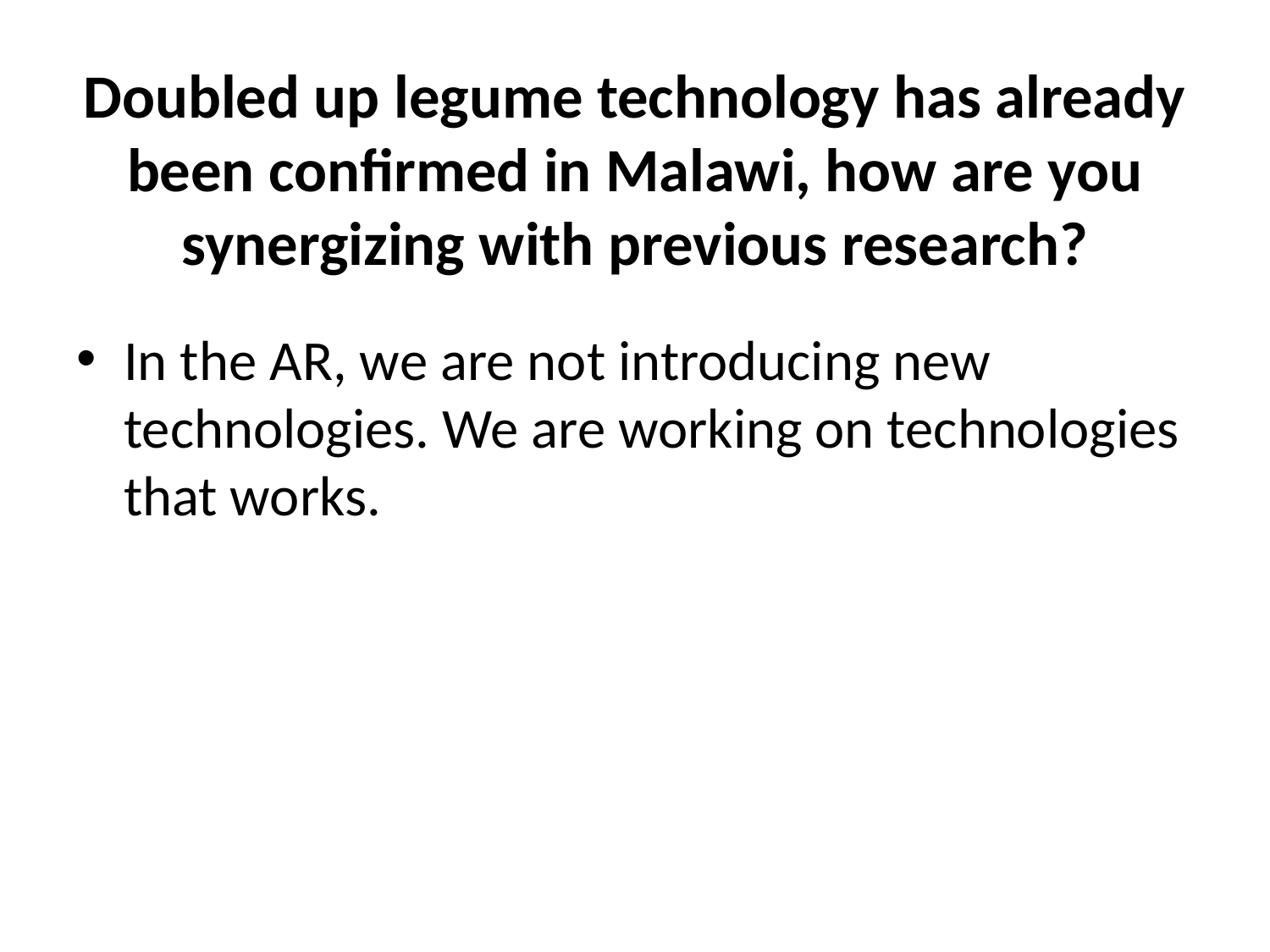

# Doubled up legume technology has already been confirmed in Malawi, how are you synergizing with previous research?
In the AR, we are not introducing new technologies. We are working on technologies that works.